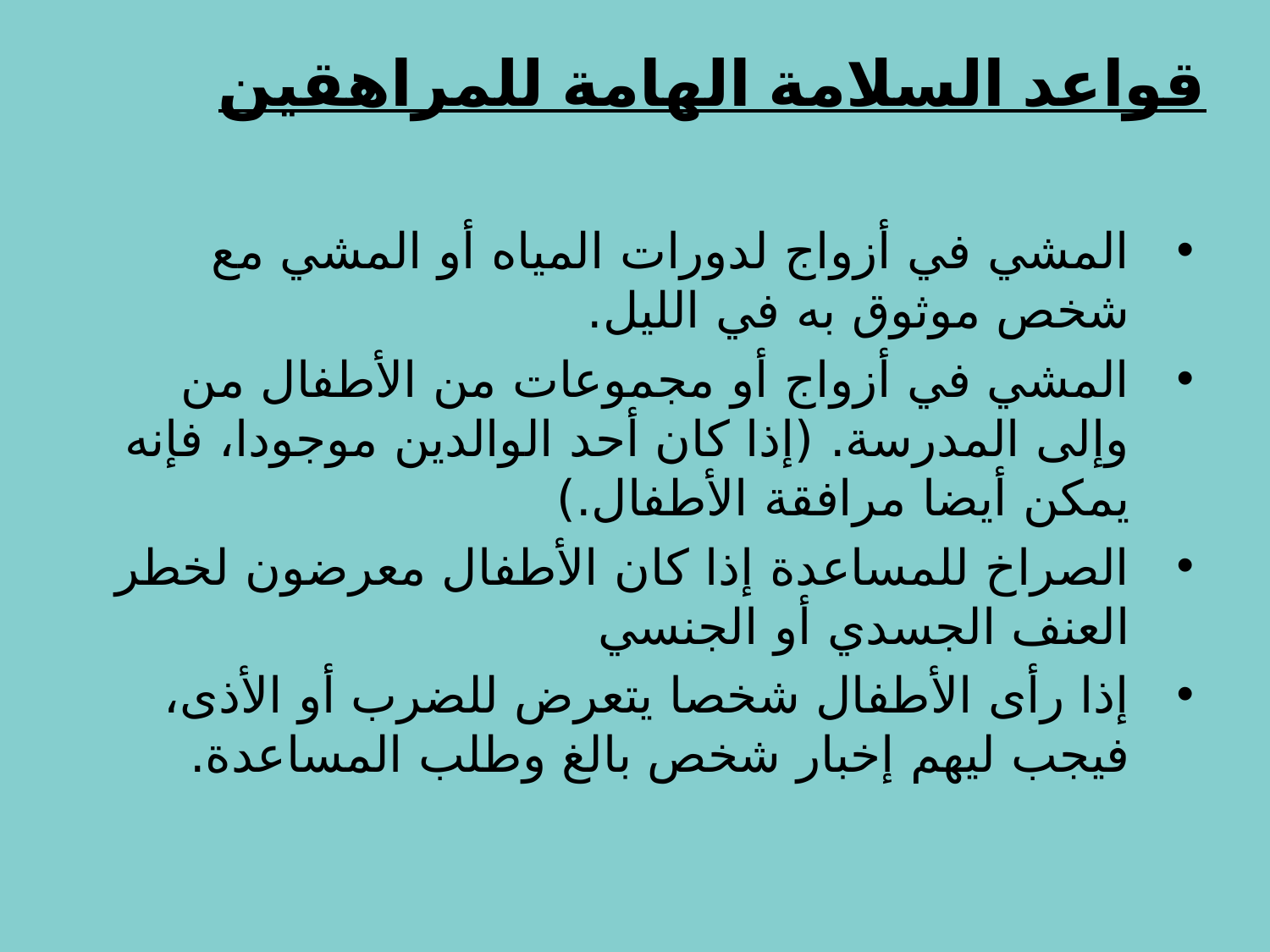

# قواعد السلامة الهامة للمراهقين
المشي في أزواج لدورات المياه أو المشي مع شخص موثوق به في الليل.
المشي في أزواج أو مجموعات من الأطفال من وإلى المدرسة. (إذا كان أحد الوالدين موجودا، فإنه يمكن أيضا مرافقة الأطفال.)
الصراخ للمساعدة إذا كان الأطفال معرضون لخطر العنف الجسدي أو الجنسي
إذا رأى الأطفال شخصا يتعرض للضرب أو الأذى، فيجب ليهم إخبار شخص بالغ وطلب المساعدة.